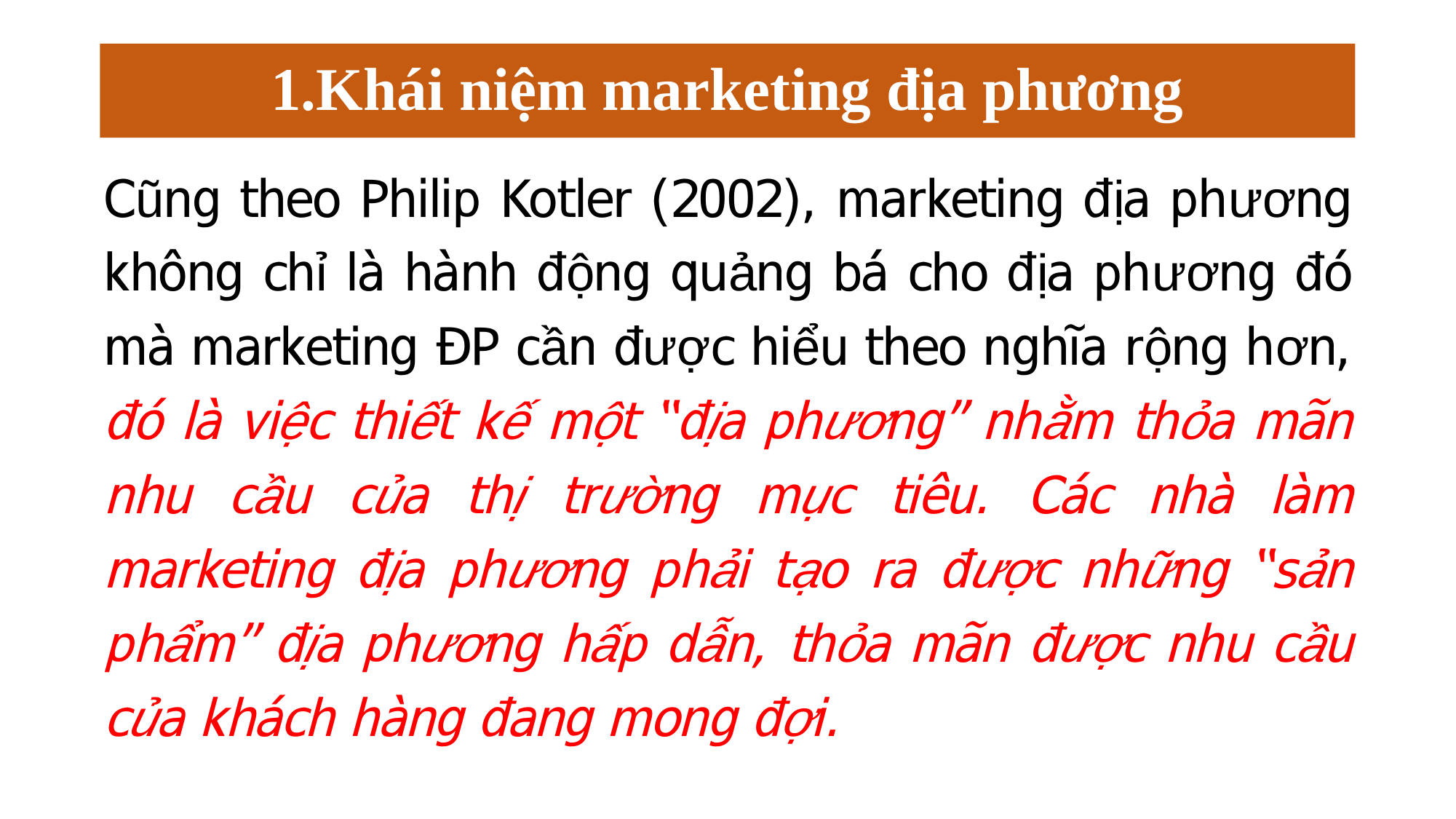

# 1.Khái niệm marketing địa phương

Cũng theo Philip Kotler (2002), marketing địa phương không chỉ là hành động quảng bá cho địa phương đó mà marketing ĐP cần được hiểu theo nghĩa rộng hơn, đó là việc thiết kế một “địa phương” nhằm thỏa mãn nhu cầu của thị trường mục tiêu. Các nhà làm marketing địa phương phải tạo ra được những “sản phẩm” địa phương hấp dẫn, thỏa mãn được nhu cầu của khách hàng đang mong đợi.
4